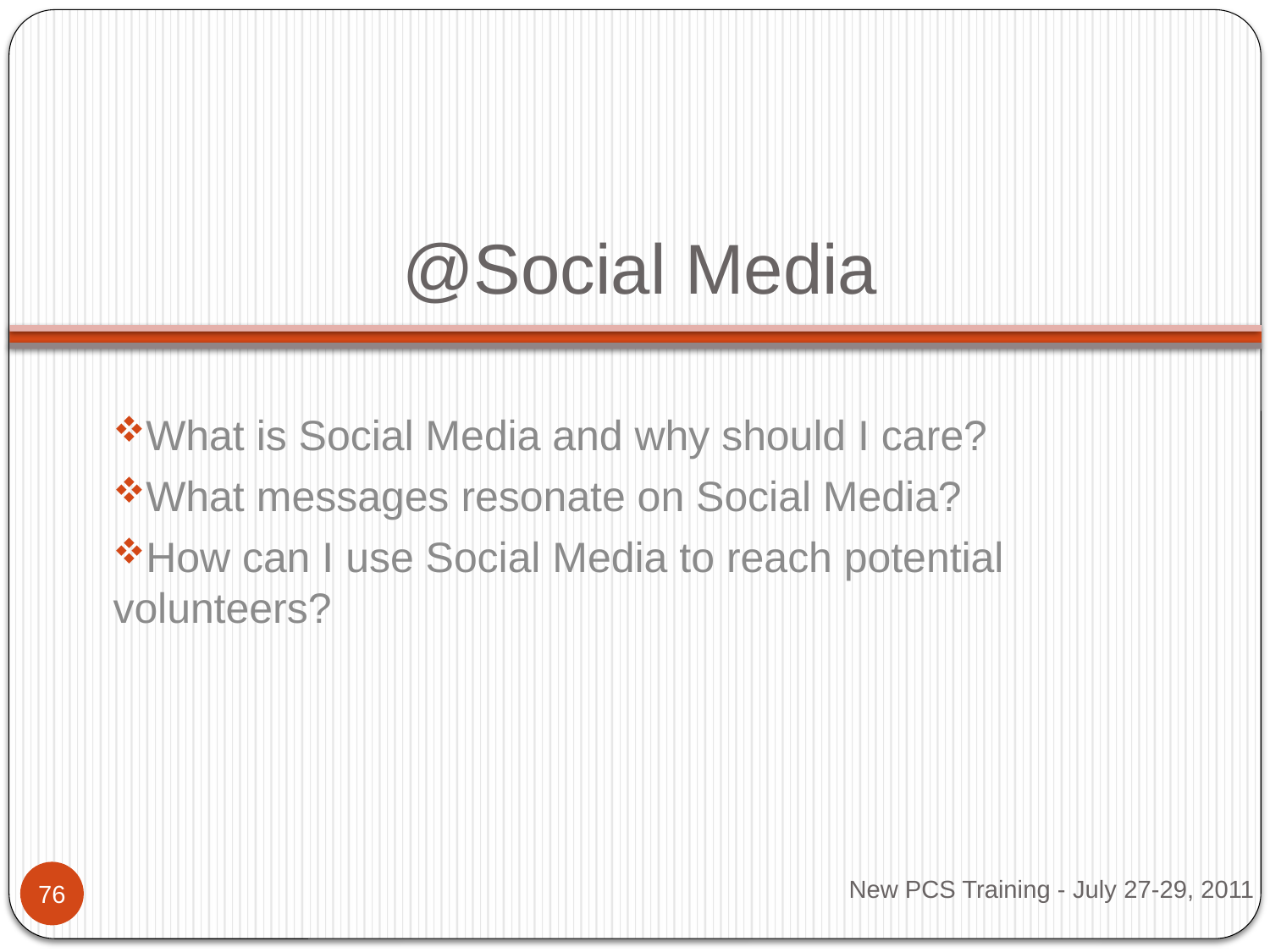

# @Social Media
What is Social Media and why should I care?
What messages resonate on Social Media?
How can I use Social Media to reach potential volunteers?

New PCS Training - July 27-29, 2011
76